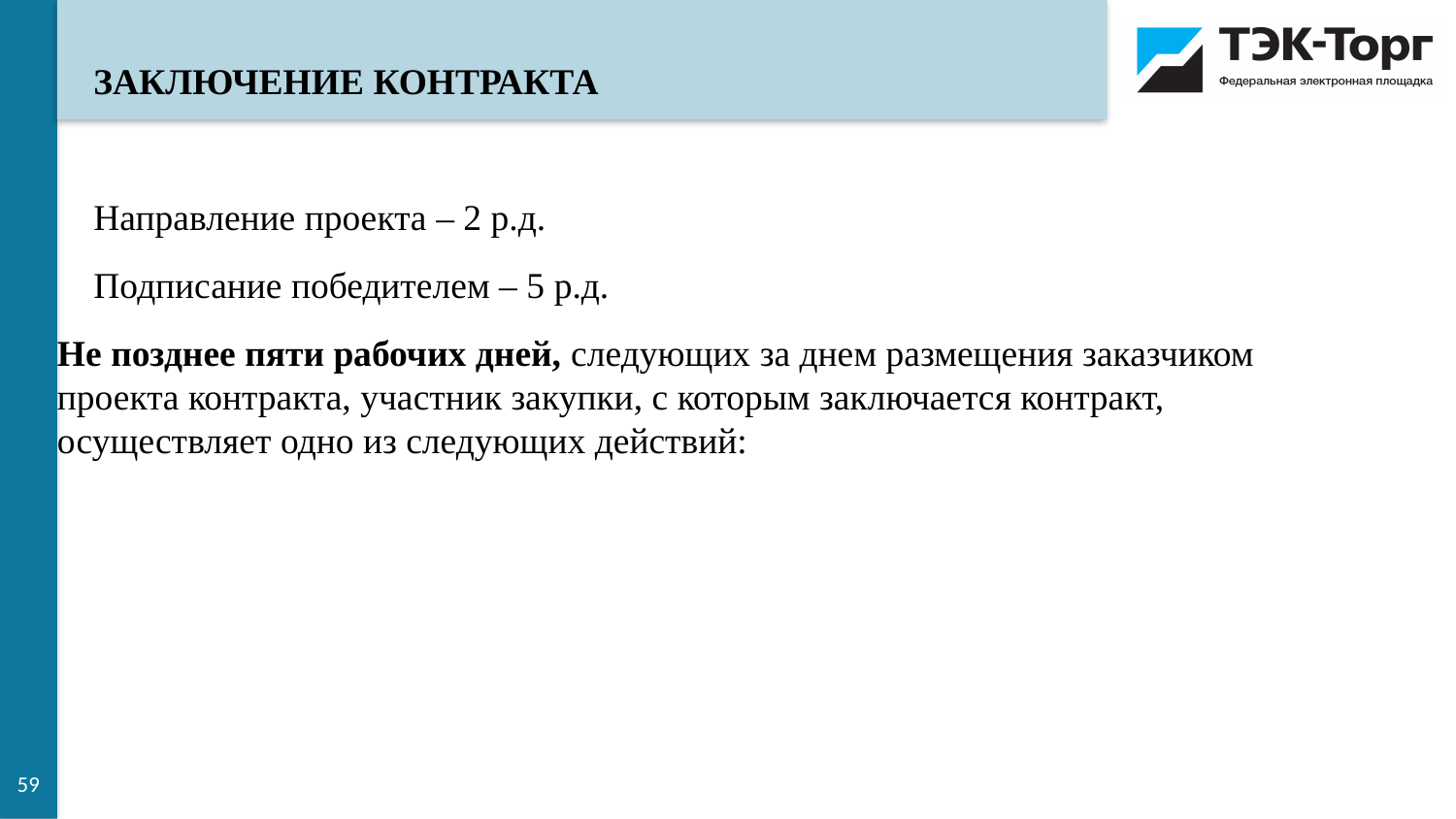

ЗАКЛЮЧЕНИЕ КОНТРАКТА

Направление проекта – 2 р.д.
Подписание победителем – 5 р.д.
Не позднее пяти рабочих дней, следующих за днем размещения заказчиком проекта контракта, участник закупки, с которым заключается контракт, осуществляет одно из следующих действий:
59